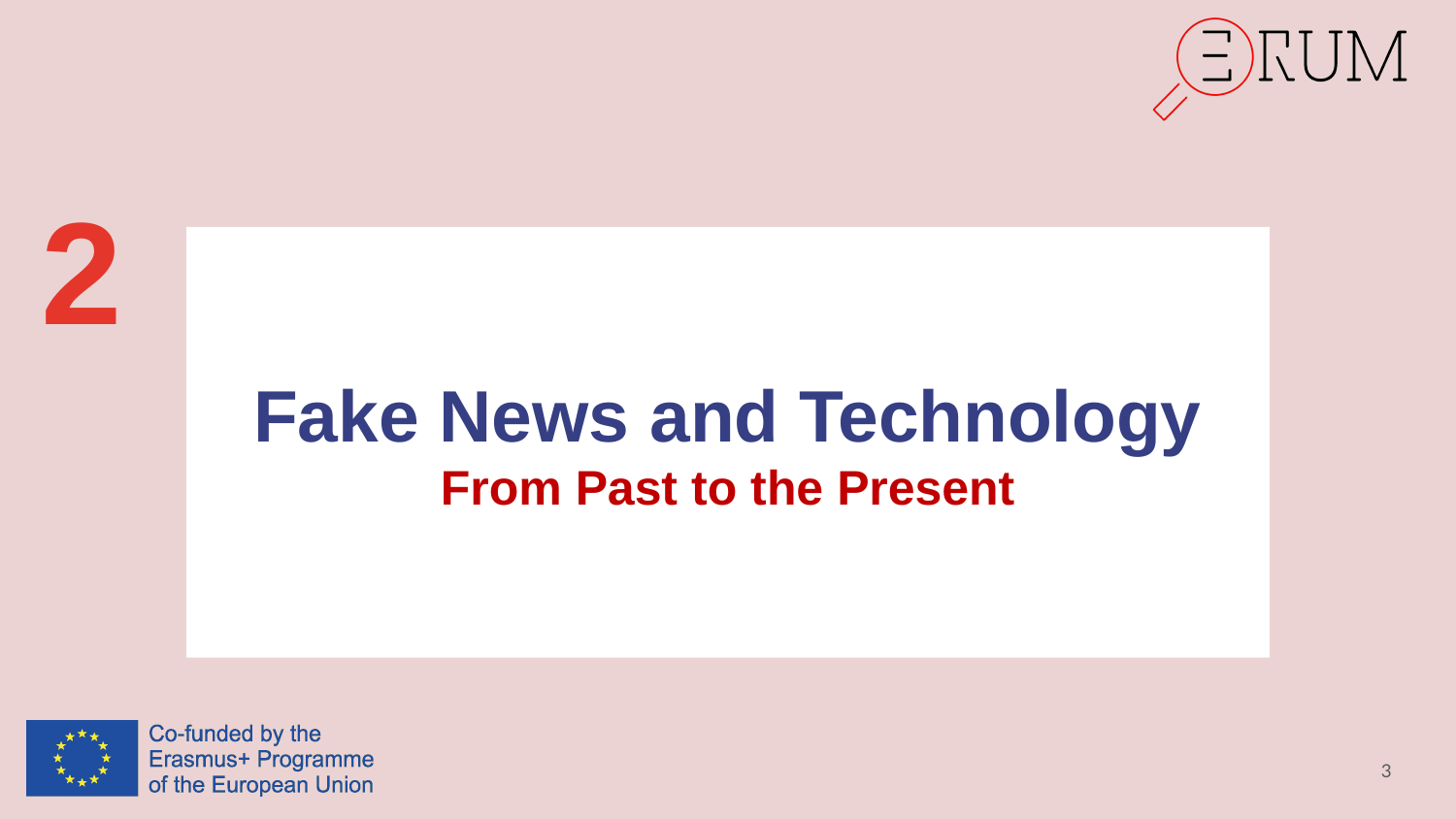

2
Fake News and Technology
From Past to the Present
3